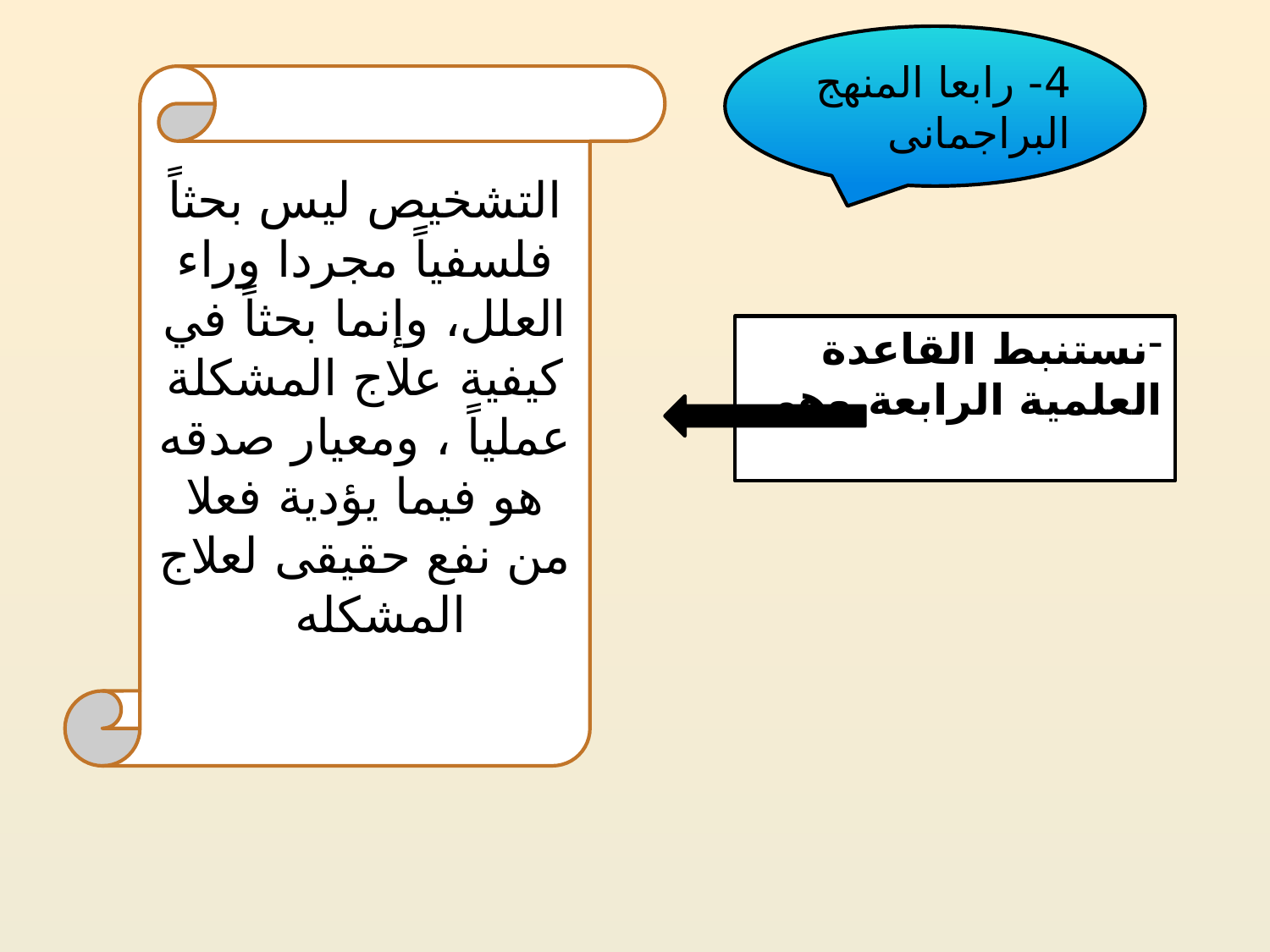

4- رابعا المنهج البراجمانى

التشخيص ليس بحثاً فلسفياً مجردا وراء العلل، وإنما بحثاً في كيفية علاج المشكلة عملياً ، ومعيار صدقه هو فيما يؤدية فعلا من نفع حقيقى لعلاج المشكله

نستنبط القاعدة العلمية الرابعة وهى